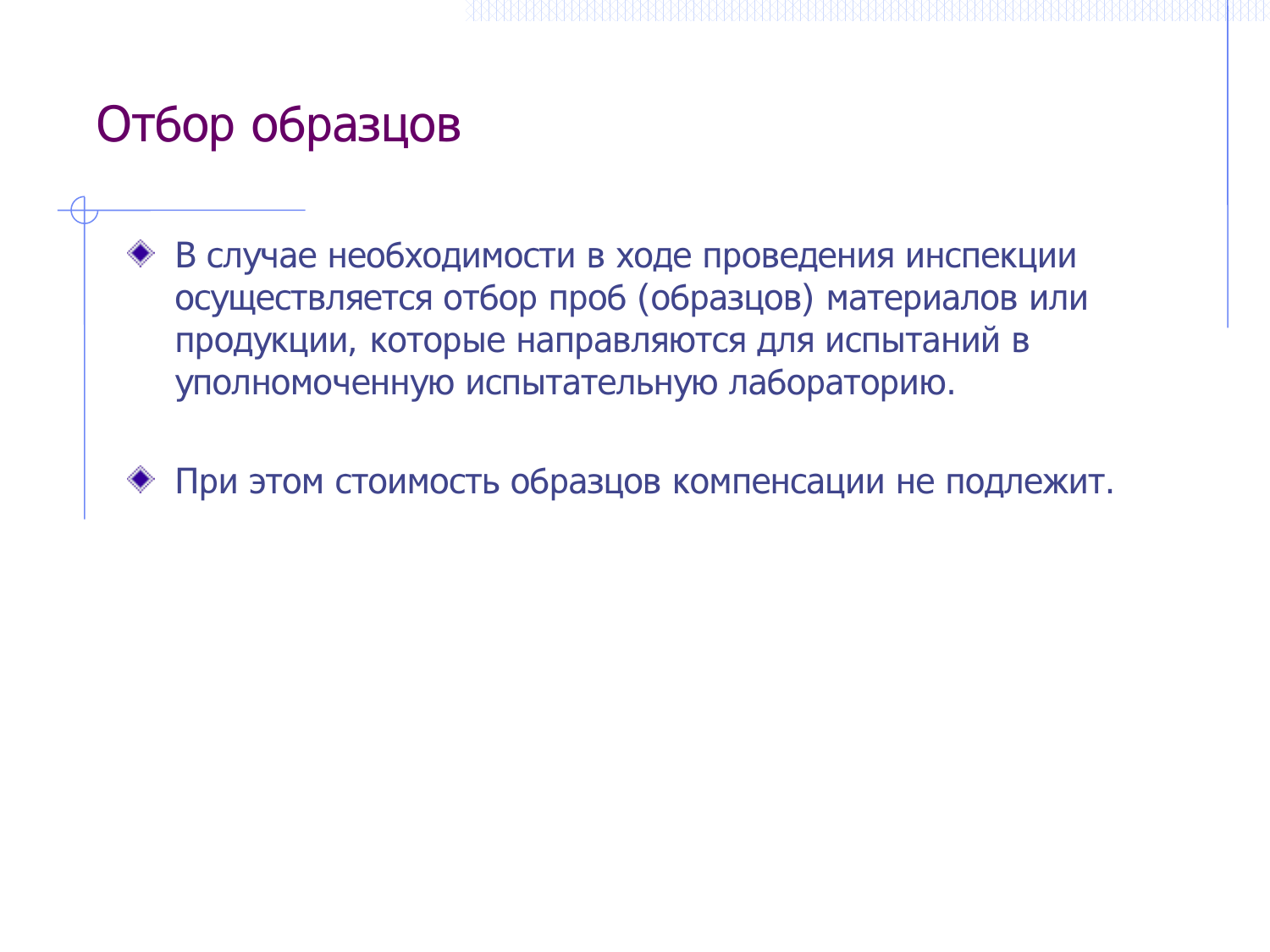

Отбор образцов
В случае необходимости в ходе проведения инспекции осуществляется отбор проб (образцов) материалов или продукции, которые направляются для испытаний в уполномоченную испытательную лабораторию.

При этом стоимость образцов компенсации не подлежит.